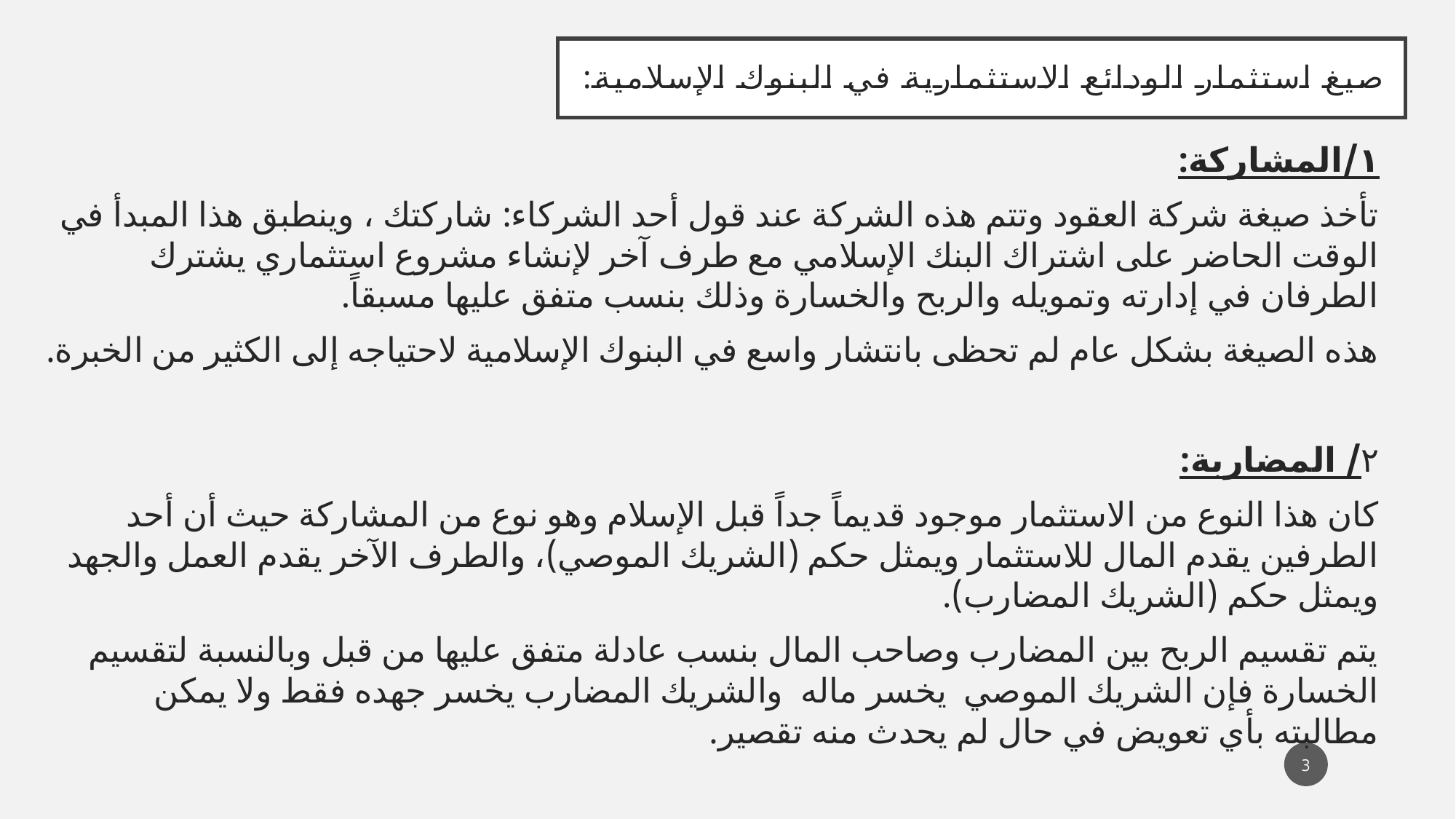

# صيغ استثمار الودائع الاستثمارية في البنوك الإسلامية:
١/المشاركة:
تأخذ صيغة شركة العقود وتتم هذه الشركة عند قول أحد الشركاء: شاركتك ، وينطبق هذا المبدأ في الوقت الحاضر على اشتراك البنك الإسلامي مع طرف آخر لإنشاء مشروع استثماري يشترك الطرفان في إدارته وتمويله والربح والخسارة وذلك بنسب متفق عليها مسبقاً.
هذه الصيغة بشكل عام لم تحظى بانتشار واسع في البنوك الإسلامية لاحتياجه إلى الكثير من الخبرة.

٢/ المضاربة:
كان هذا النوع من الاستثمار موجود قديماً جداً قبل الإسلام وهو نوع من المشاركة حيث أن أحد الطرفين يقدم المال للاستثمار ويمثل حكم (الشريك الموصي)، والطرف الآخر يقدم العمل والجهد ويمثل حكم (الشريك المضارب).
يتم تقسيم الربح بين المضارب وصاحب المال بنسب عادلة متفق عليها من قبل وبالنسبة لتقسيم الخسارة فإن الشريك الموصي  يخسر ماله  والشريك المضارب يخسر جهده فقط ولا يمكن مطالبته بأي تعويض في حال لم يحدث منه تقصير.
3